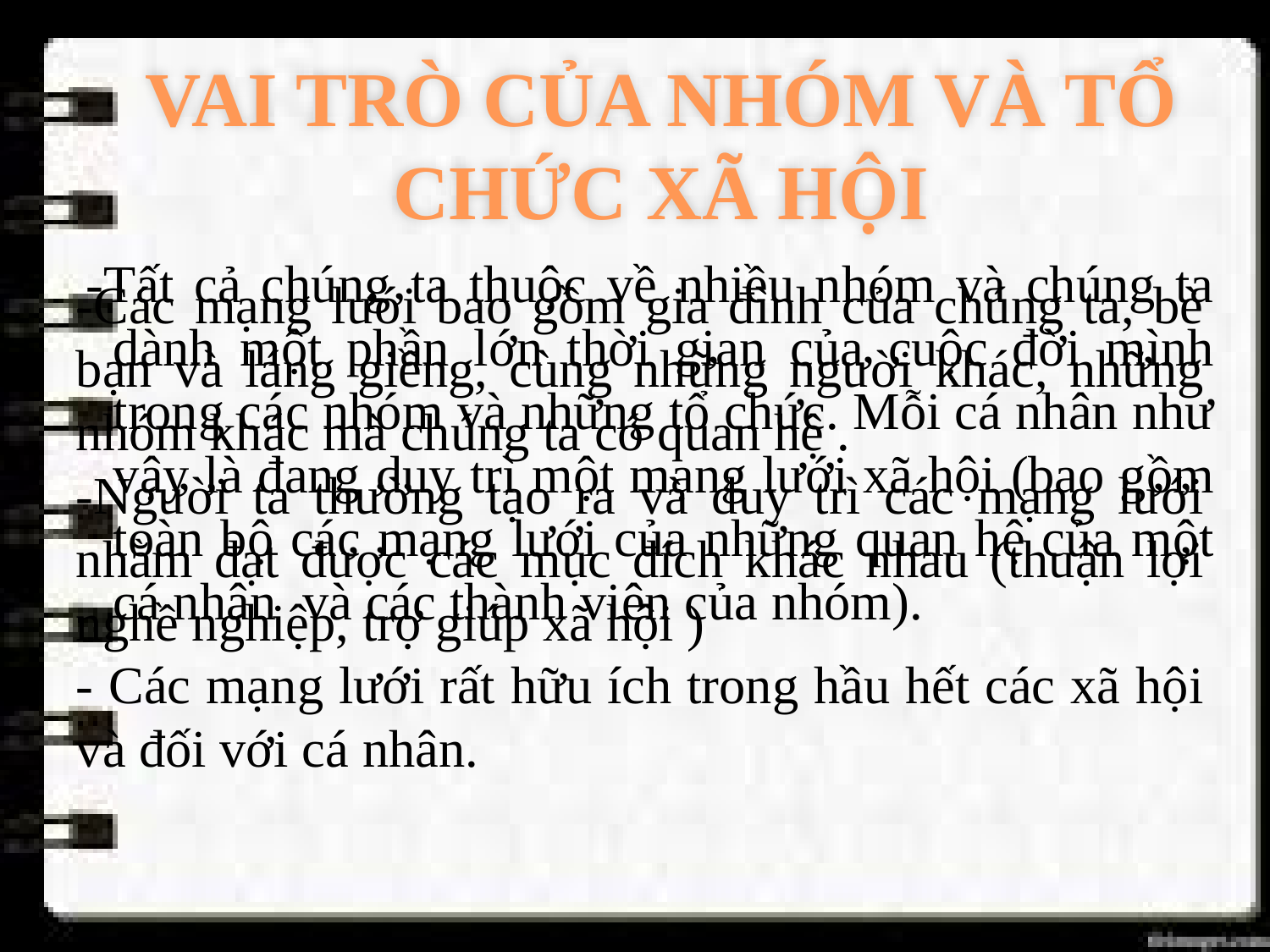

VAI TRÒ CỦA NHÓM VÀ TỔ CHỨC XÃ HỘI
 -Tất cả chúng ta thuộc về nhiều nhóm và chúng ta dành một phần lớn thời gian của cuộc đời mình trong các nhóm và những tổ chức. Mỗi cá nhân như vậy là đang duy trì một mạng lưới xã hội (bao gồm toàn bộ các mạng lưới của những quan hệ của một cá nhân  và các thành viên của nhóm).
-Các mạng lưới bao gồm gia đình của chúng ta, bè bạn và láng giềng, cùng những người khác, những nhóm khác mà chúng ta có quan hệ .
-Người ta thường tạo ra và duy trì các mạng lưới nhằm đạt được các mục đích khác nhau (thuận lợi nghề nghiệp, trợ giúp xã hội )
- Các mạng lưới rất hữu ích trong hầu hết các xã hội và đối với cá nhân.